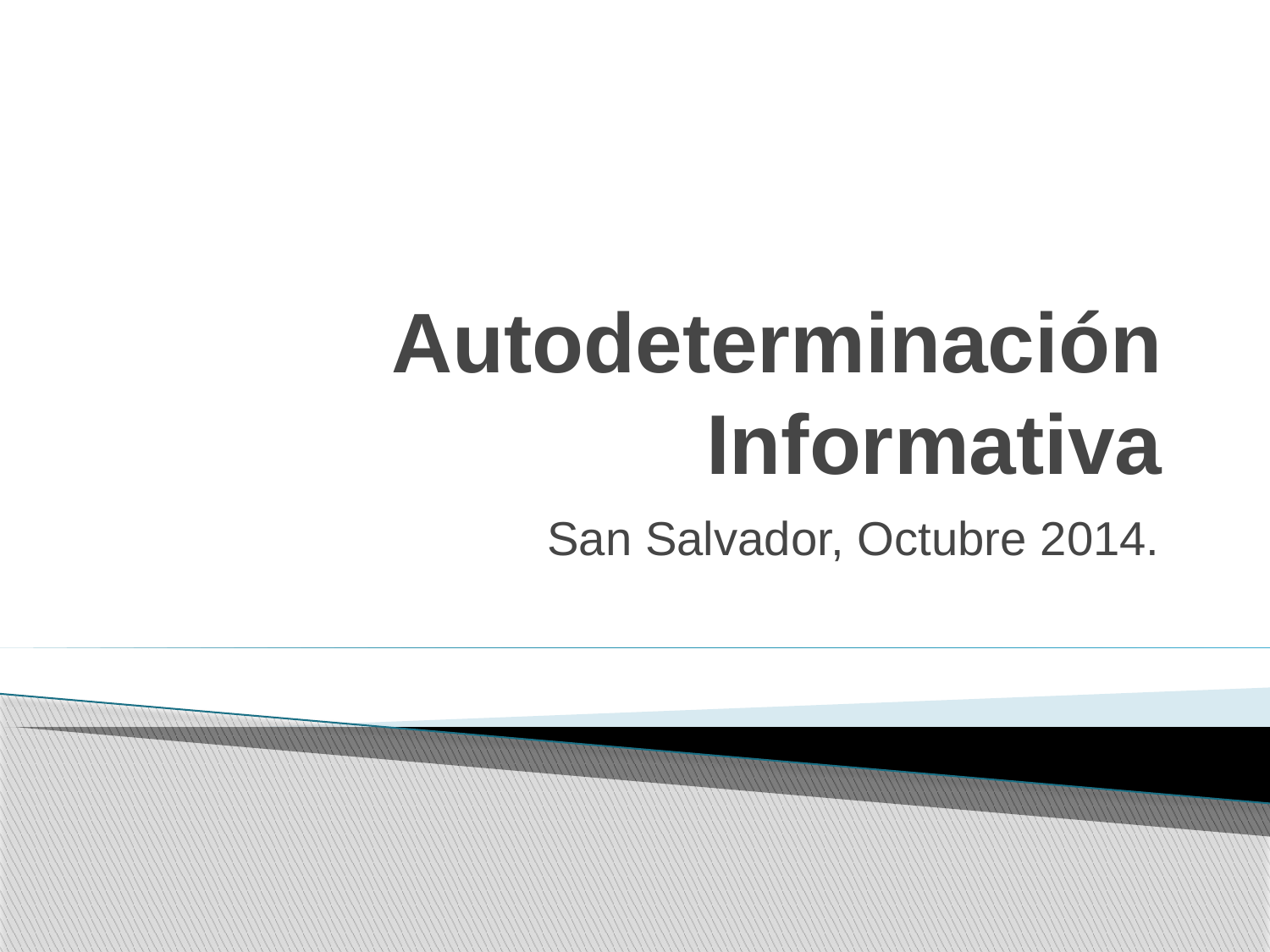

# Autodeterminación Informativa
San Salvador, Octubre 2014.